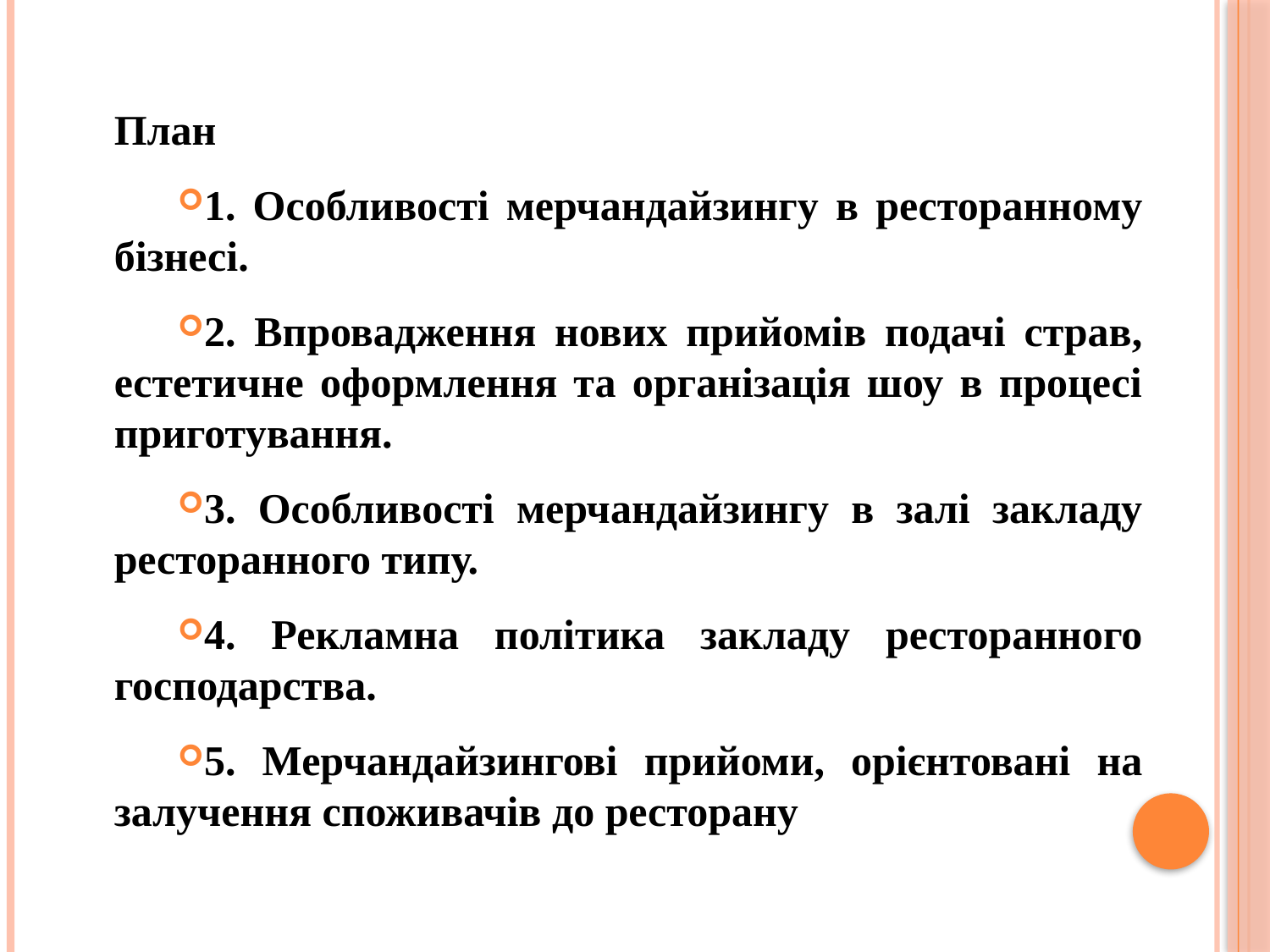

План
1. Особливості мерчандайзингу в ресторанному бізнесі.
2. Впровадження нових прийомів подачі страв, естетичне оформлення та організація шоу в процесі приготування.
3. Особливості мерчандайзингу в залі закладу ресторанного типу.
4. Рекламна політика закладу ресторанного господарства.
5. Мерчандайзингові прийоми, орієнтовані на залучення споживачів до ресторану